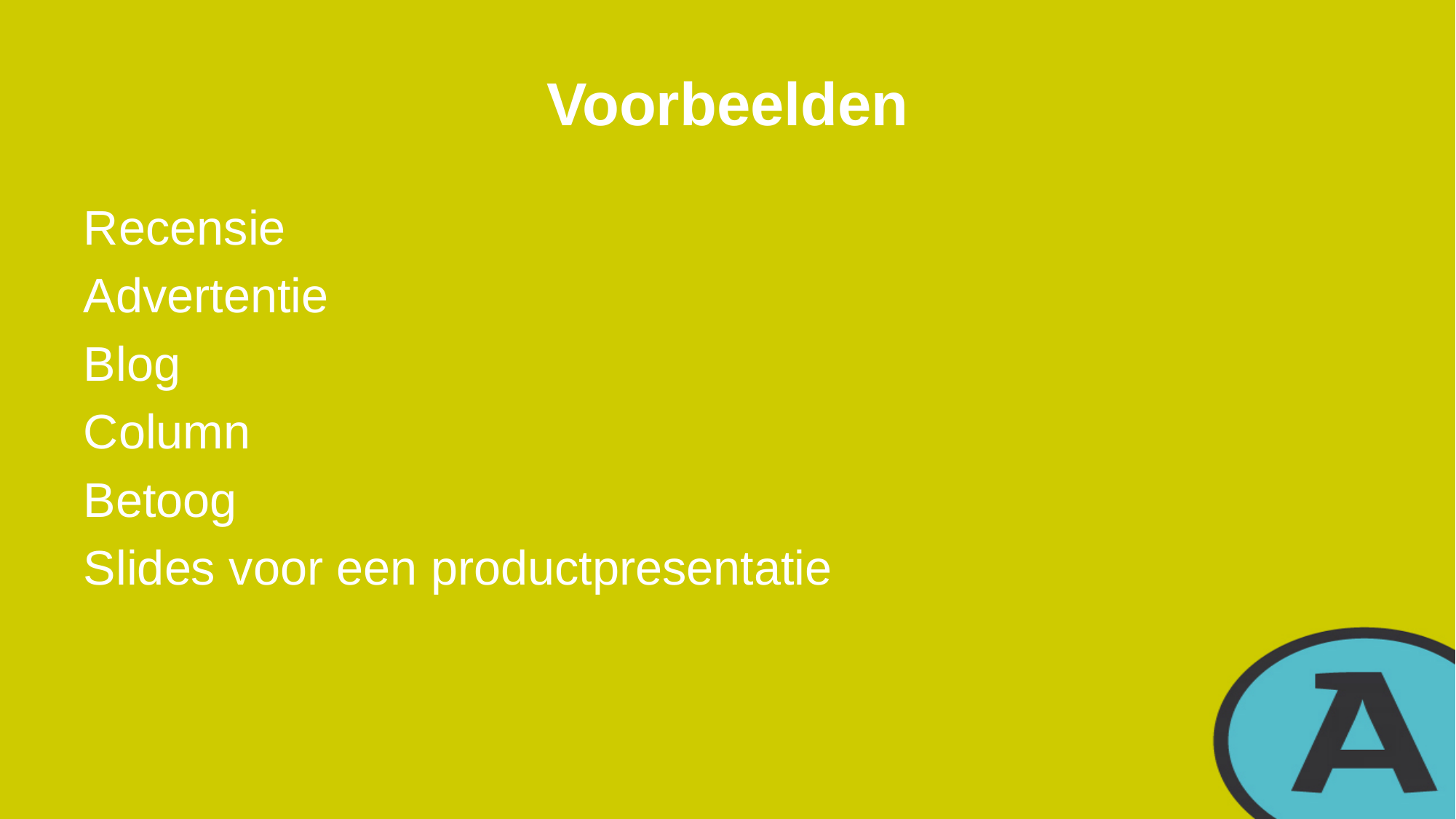

# Voorbeelden
Recensie
Advertentie
Blog
Column
Betoog
Slides voor een productpresentatie